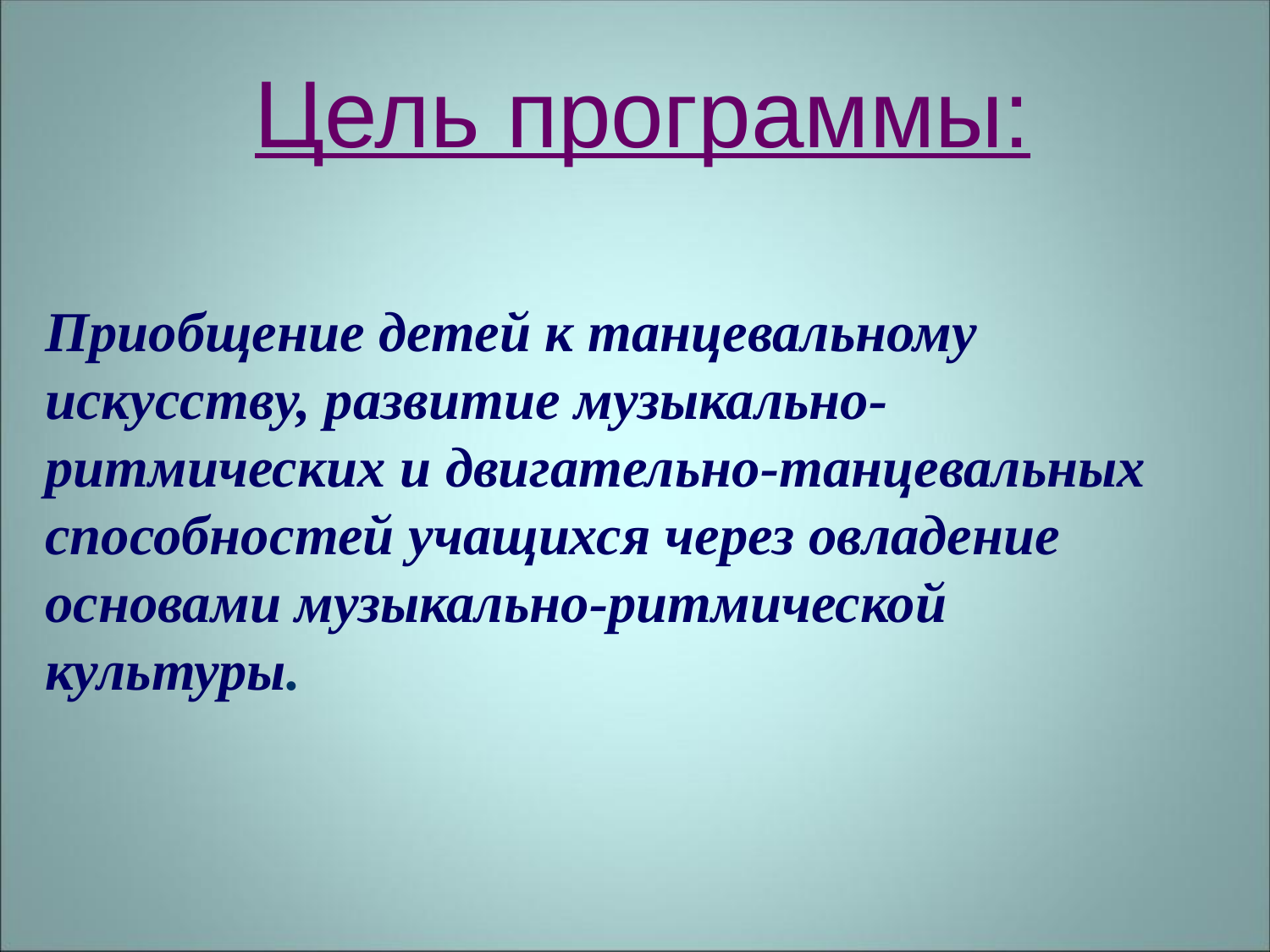

Цель программы:

Приобщение детей к танцевальному искусству, развитие музыкально-ритмических и двигательно-танцевальных способностей учащихся через овладение основами музыкально-ритмической культуры.